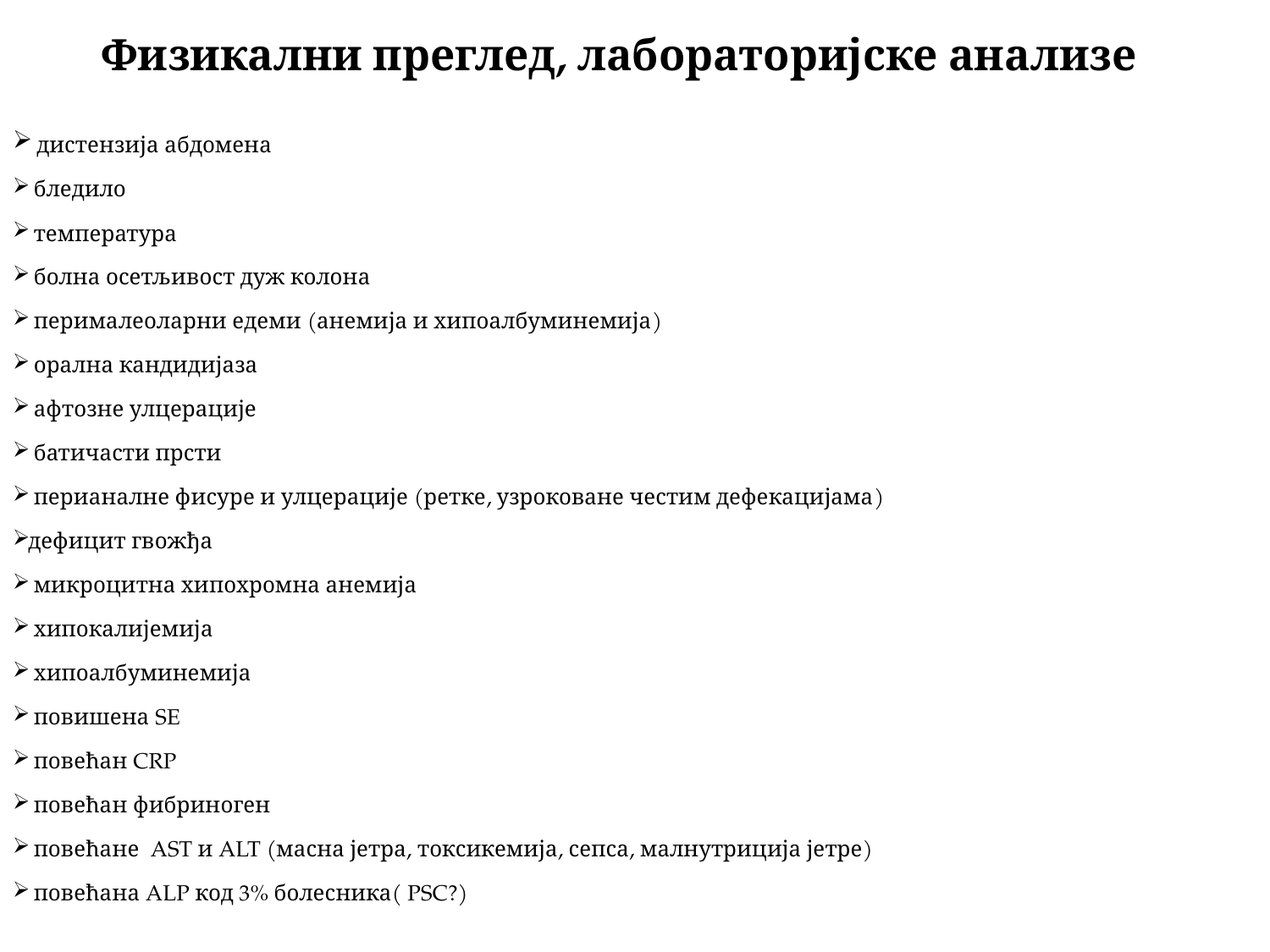

# Физикални преглед, лабораторијске анализе
 дистензија абдомена
 бледило
 температура
 болна осетљивост дуж колона
 перималеоларни едеми (анемија и хипоалбуминемија)
 орална кандидијаза
 афтозне улцерације
 батичасти прсти
 перианалне фисуре и улцерације (ретке, узроковане честим дефекацијама)
дефицит гвожђа
 микроцитна хипохромна анемија
 хипокалијемија
 хипоалбуминемија
 повишена SE
 повећан CRP
 повећан фибриноген
 повећане  AST и ALT (масна јетра, токсикемија, сепса, малнутриција јетре)
 повећана ALP код 3% болесника( PSC?)